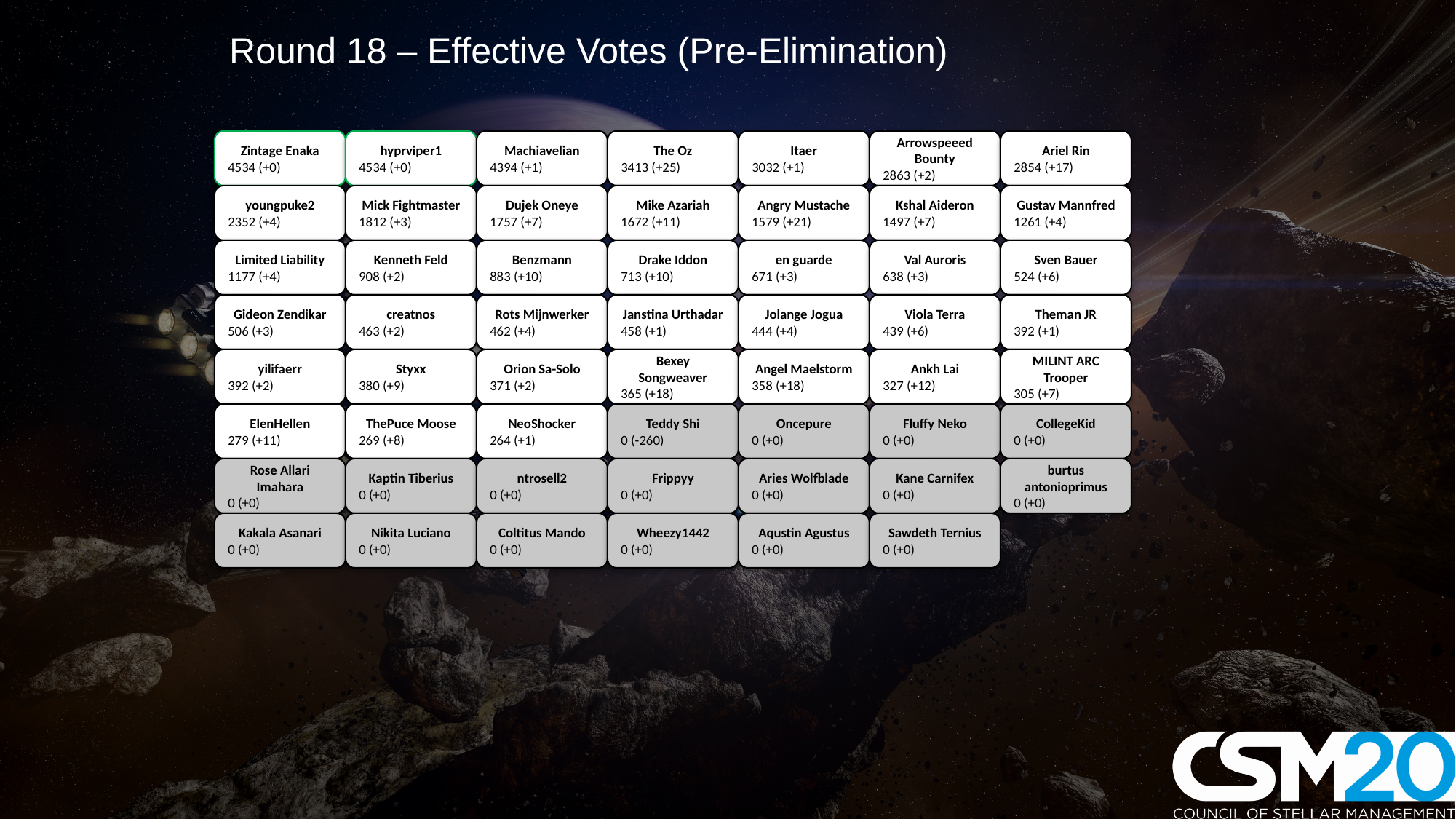

Round 18 – Effective Votes (Pre-Elimination)
Zintage Enaka
4534 (+0)
hyprviper1
4534 (+0)
Machiavelian
4394 (+1)
The Oz
3413 (+25)
Itaer
3032 (+1)
Arrowspeeed Bounty
2863 (+2)
Ariel Rin
2854 (+17)
youngpuke2
2352 (+4)
Mick Fightmaster
1812 (+3)
Dujek Oneye
1757 (+7)
Mike Azariah
1672 (+11)
Angry Mustache
1579 (+21)
Kshal Aideron
1497 (+7)
Gustav Mannfred
1261 (+4)
Limited Liability
1177 (+4)
Kenneth Feld
908 (+2)
Benzmann
883 (+10)
Drake Iddon
713 (+10)
en guarde
671 (+3)
Val Auroris
638 (+3)
Sven Bauer
524 (+6)
Gideon Zendikar
506 (+3)
creatnos
463 (+2)
Rots Mijnwerker
462 (+4)
Janstina Urthadar
458 (+1)
Jolange Jogua
444 (+4)
Viola Terra
439 (+6)
Theman JR
392 (+1)

yilifaerr
392 (+2)
Styxx
380 (+9)
Orion Sa-Solo
371 (+2)
Bexey Songweaver
365 (+18)
Angel Maelstorm
358 (+18)
Ankh Lai
327 (+12)
MILINT ARC Trooper
305 (+7)
ElenHellen
279 (+11)
ThePuce Moose
269 (+8)
NeoShocker
264 (+1)
Teddy Shi
0 (-260)
Oncepure
0 (+0)
Fluffy Neko
0 (+0)
CollegeKid
0 (+0)
Rose Allari Imahara
0 (+0)
Kaptin Tiberius
0 (+0)
ntrosell2
0 (+0)
Frippyy
0 (+0)
Aries Wolfblade
0 (+0)
Kane Carnifex
0 (+0)
burtus antonioprimus
0 (+0)
Kakala Asanari
0 (+0)
Nikita Luciano
0 (+0)
Coltitus Mando
0 (+0)
Wheezy1442
0 (+0)
Aqustin Agustus
0 (+0)
Sawdeth Ternius
0 (+0)
#